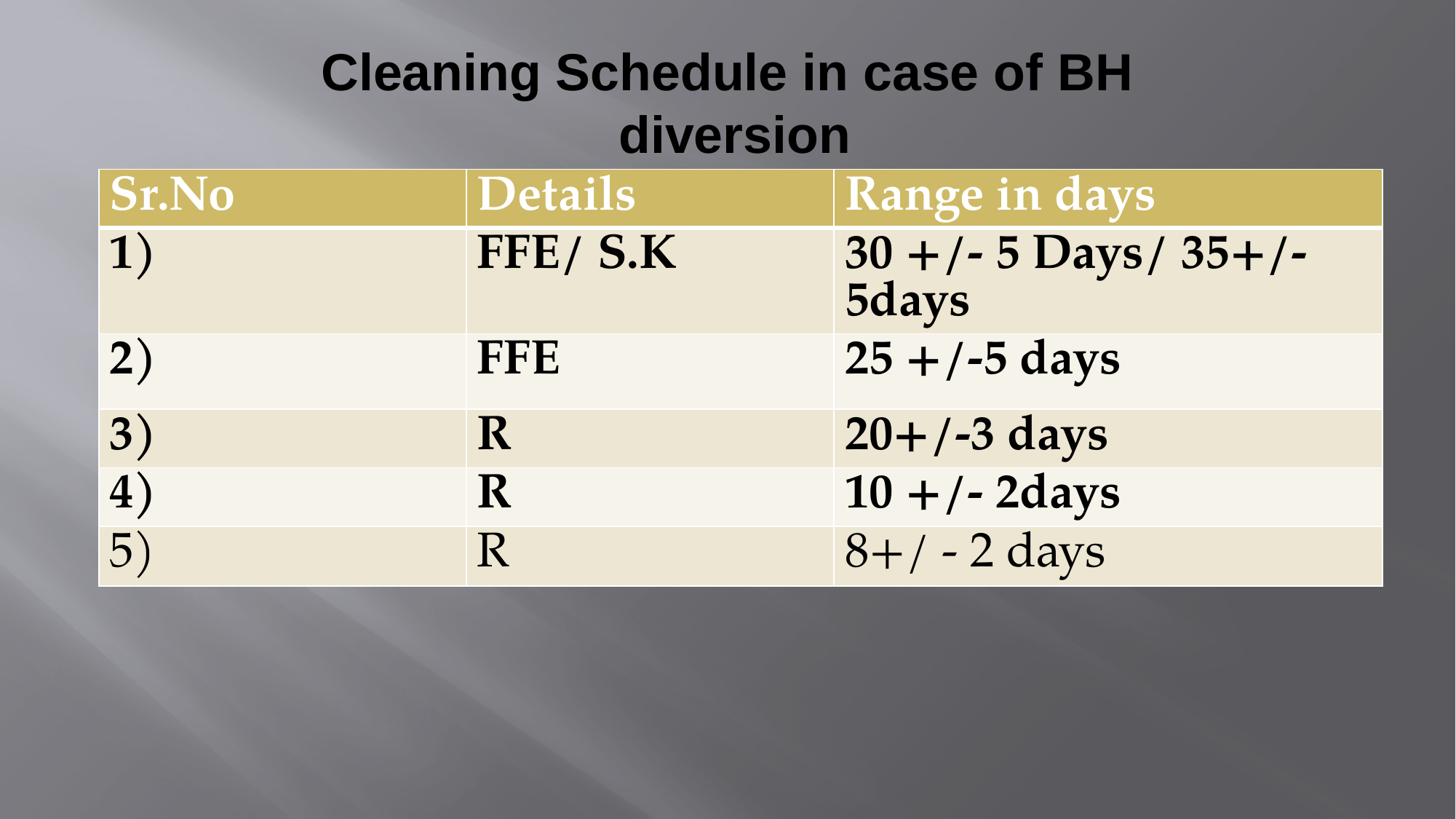

# Cleaning Schedule in case of BH diversion
| Sr.No | Details | Range in days |
| --- | --- | --- |
| 1) | FFE/ S.K | 30 +/- 5 Days/ 35+/-5days |
| 2) | FFE | 25 +/-5 days |
| 3) | R | 20+/-3 days |
| 4) | R | 10 +/- 2days |
| 5) | R | 8+/ - 2 days |